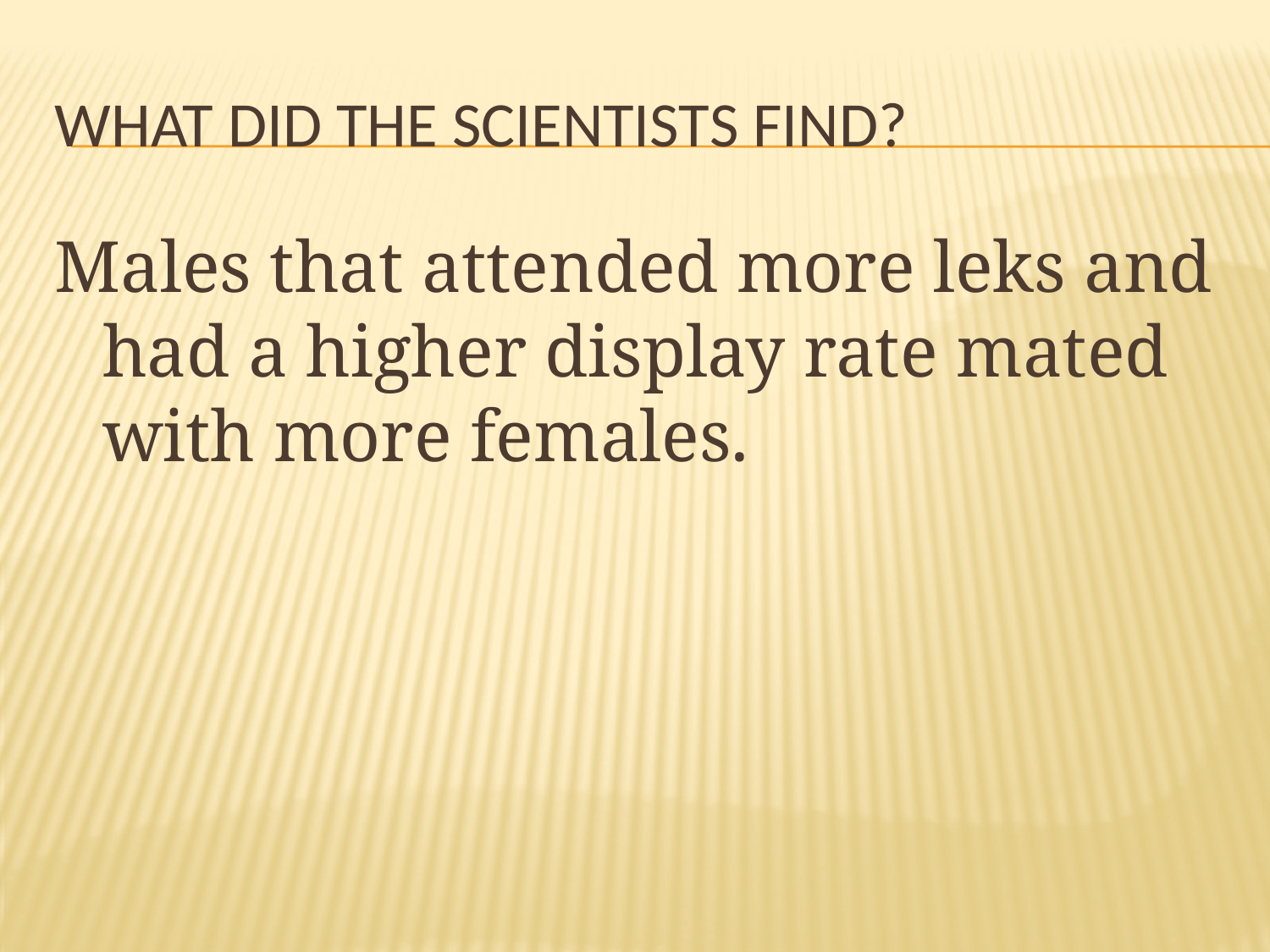

# What did the scientists find?
Males that attended more leks and had a higher display rate mated with more females.